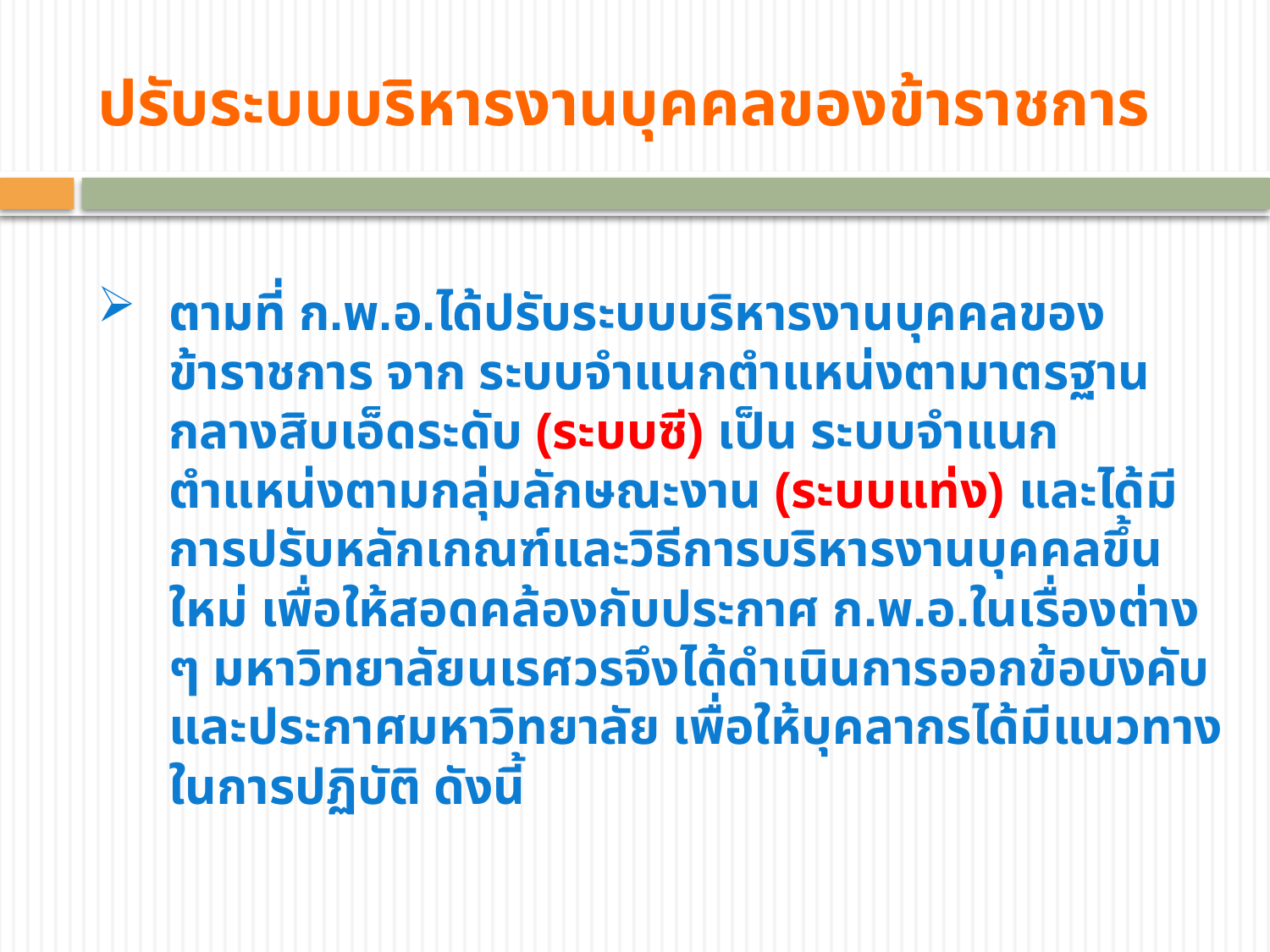

# ปรับระบบบริหารงานบุคคลของข้าราชการ
ตามที่ ก.พ.อ.ได้ปรับระบบบริหารงานบุคคลของข้าราชการ จาก ระบบจำแนกตำแหน่งตามาตรฐานกลางสิบเอ็ดระดับ (ระบบซี) เป็น ระบบจำแนกตำแหน่งตามกลุ่มลักษณะงาน (ระบบแท่ง) และได้มีการปรับหลักเกณฑ์และวิธีการบริหารงานบุคคลขึ้นใหม่ เพื่อให้สอดคล้องกับประกาศ ก.พ.อ.ในเรื่องต่าง ๆ มหาวิทยาลัยนเรศวรจึงได้ดำเนินการออกข้อบังคับ และประกาศมหาวิทยาลัย เพื่อให้บุคลากรได้มีแนวทางในการปฏิบัติ ดังนี้